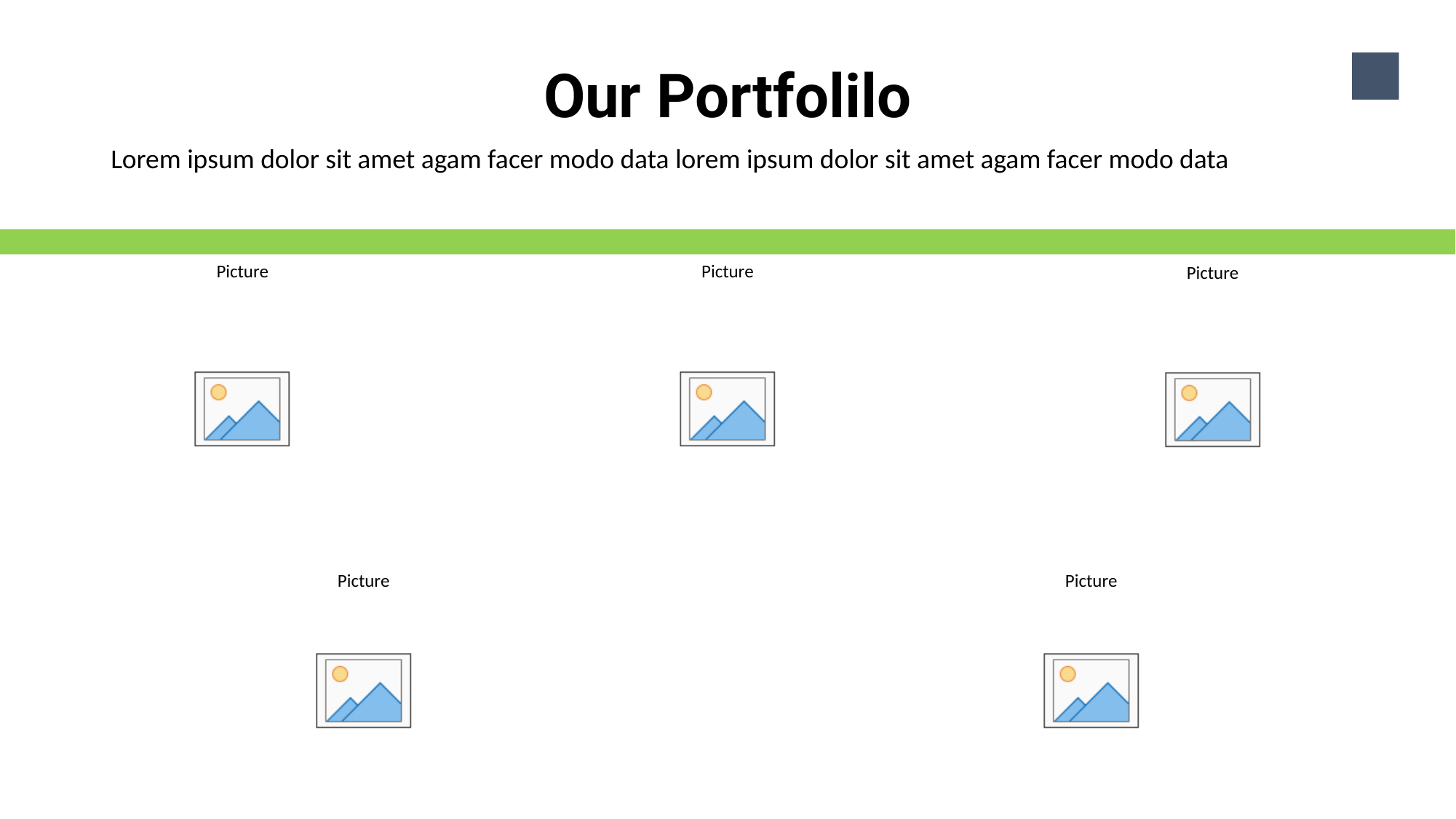

Our Portfolilo
11
Lorem ipsum dolor sit amet agam facer modo data lorem ipsum dolor sit amet agam facer modo data